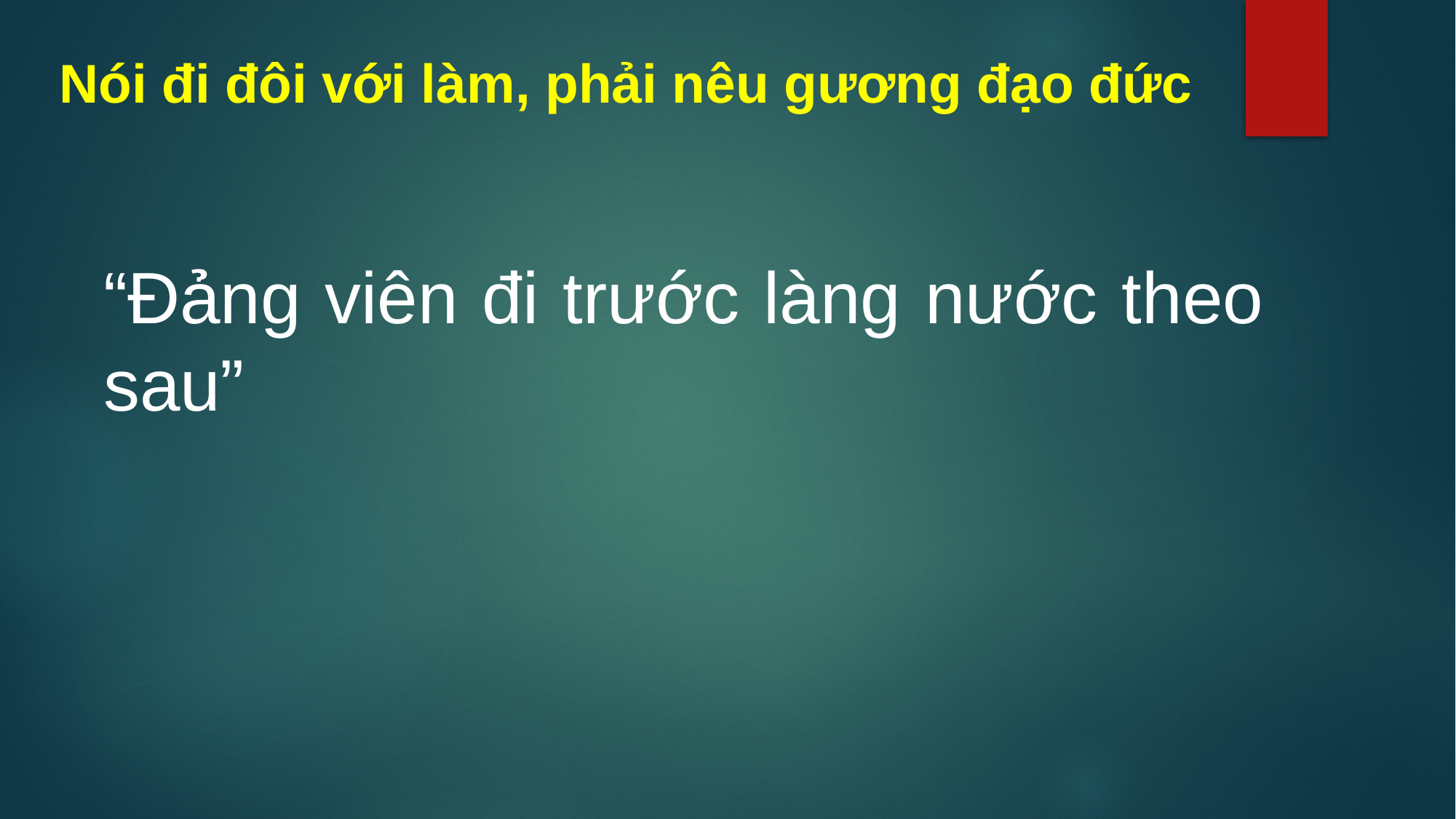

# Nói đi đôi với làm, phải nêu gương đạo đức
“Đảng viên đi trước làng nước theo sau”